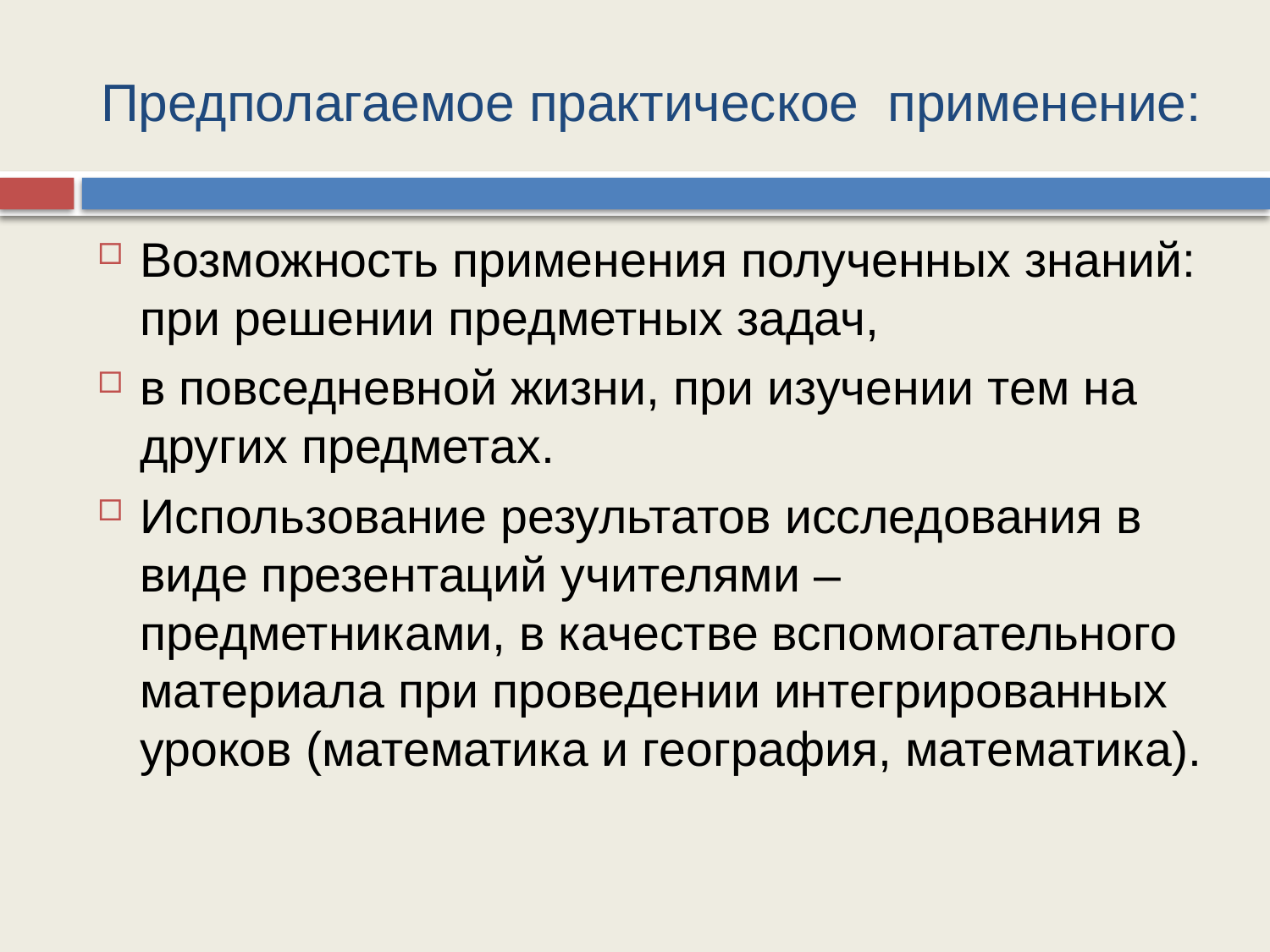

# Предполагаемое практическое  применение:
Возможность применения полученных знаний: при решении предметных задач,
в повседневной жизни, при изучении тем на других предметах.
Использование результатов исследования в виде презентаций учителями – предметниками, в качестве вспомогательного материала при проведении интегрированных уроков (математика и география, математика).